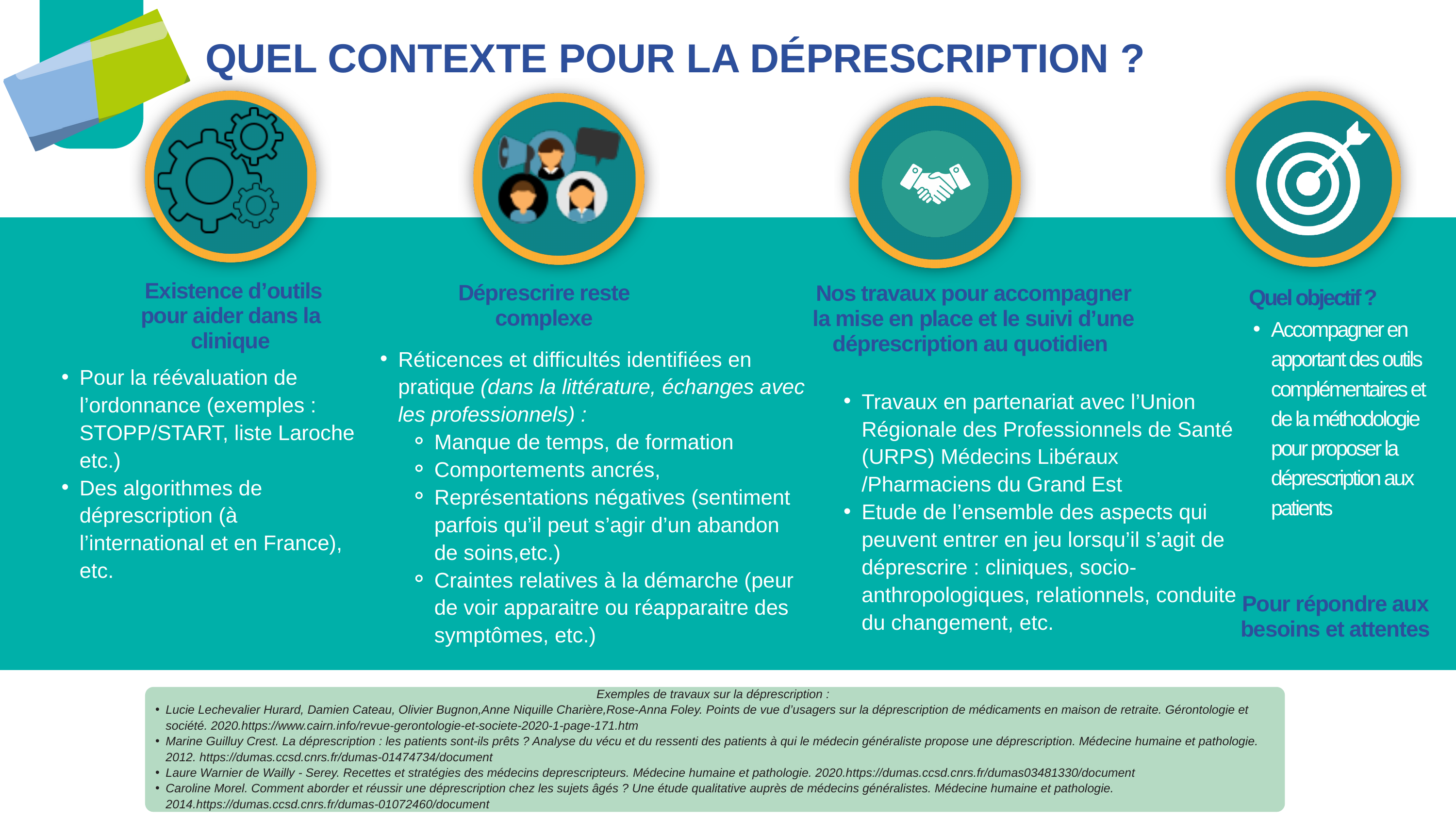

QUEL CONTEXTE POUR LA DÉPRESCRIPTION ?

 Existence d’outils pour aider dans la clinique
Quel objectif ?
Déprescrire reste complexe
Nos travaux pour accompagner la mise en place et le suivi d’une déprescription au quotidien
Accompagner en apportant des outils complémentaires et de la méthodologie pour proposer la déprescription aux patients
Réticences et difficultés identifiées en pratique (dans la littérature, échanges avec les professionnels) :
Manque de temps, de formation
Comportements ancrés,
Représentations négatives (sentiment parfois qu’il peut s’agir d’un abandon de soins,etc.)
Craintes relatives à la démarche (peur de voir apparaitre ou réapparaitre des symptômes, etc.)
Pour la réévaluation de l’ordonnance (exemples : STOPP/START, liste Laroche etc.)
Des algorithmes de déprescription (à l’international et en France), etc.
Travaux en partenariat avec l’Union Régionale des Professionnels de Santé (URPS) Médecins Libéraux /Pharmaciens du Grand Est
Etude de l’ensemble des aspects qui peuvent entrer en jeu lorsqu’il s’agit de déprescrire : cliniques, socio-anthropologiques, relationnels, conduite du changement, etc.
Pour répondre aux besoins et attentes

Exemples de travaux sur la déprescription :
Lucie Lechevalier Hurard, Damien Cateau, Olivier Bugnon,Anne Niquille Charière,Rose-Anna Foley. Points de vue d’usagers sur la déprescription de médicaments en maison de retraite. Gérontologie et société. 2020.https://www.cairn.info/revue-gerontologie-et-societe-2020-1-page-171.htm
Marine Guilluy Crest. La déprescription : les patients sont-ils prêts ? Analyse du vécu et du ressenti des patients à qui le médecin généraliste propose une déprescription. Médecine humaine et pathologie. 2012. https://dumas.ccsd.cnrs.fr/dumas-01474734/document
Laure Warnier de Wailly - Serey. Recettes et stratégies des médecins deprescripteurs. Médecine humaine et pathologie. 2020.https://dumas.ccsd.cnrs.fr/dumas03481330/document
Caroline Morel. Comment aborder et réussir une déprescription chez les sujets âgés ? Une étude qualitative auprès de médecins généralistes. Médecine humaine et pathologie. 2014.https://dumas.ccsd.cnrs.fr/dumas-01072460/document